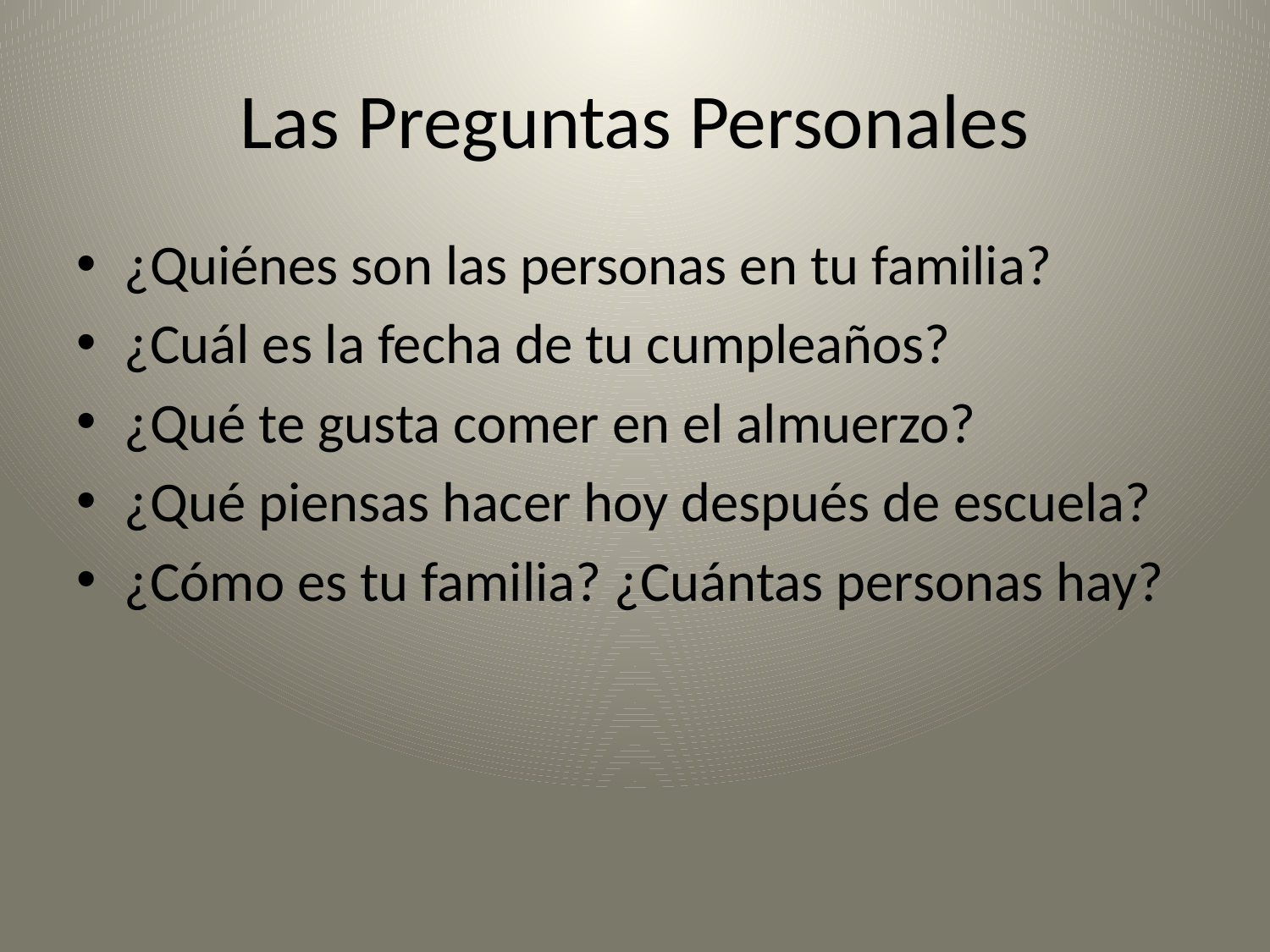

# Las Preguntas Personales
¿Quiénes son las personas en tu familia?
¿Cuál es la fecha de tu cumpleaños?
¿Qué te gusta comer en el almuerzo?
¿Qué piensas hacer hoy después de escuela?
¿Cómo es tu familia? ¿Cuántas personas hay?